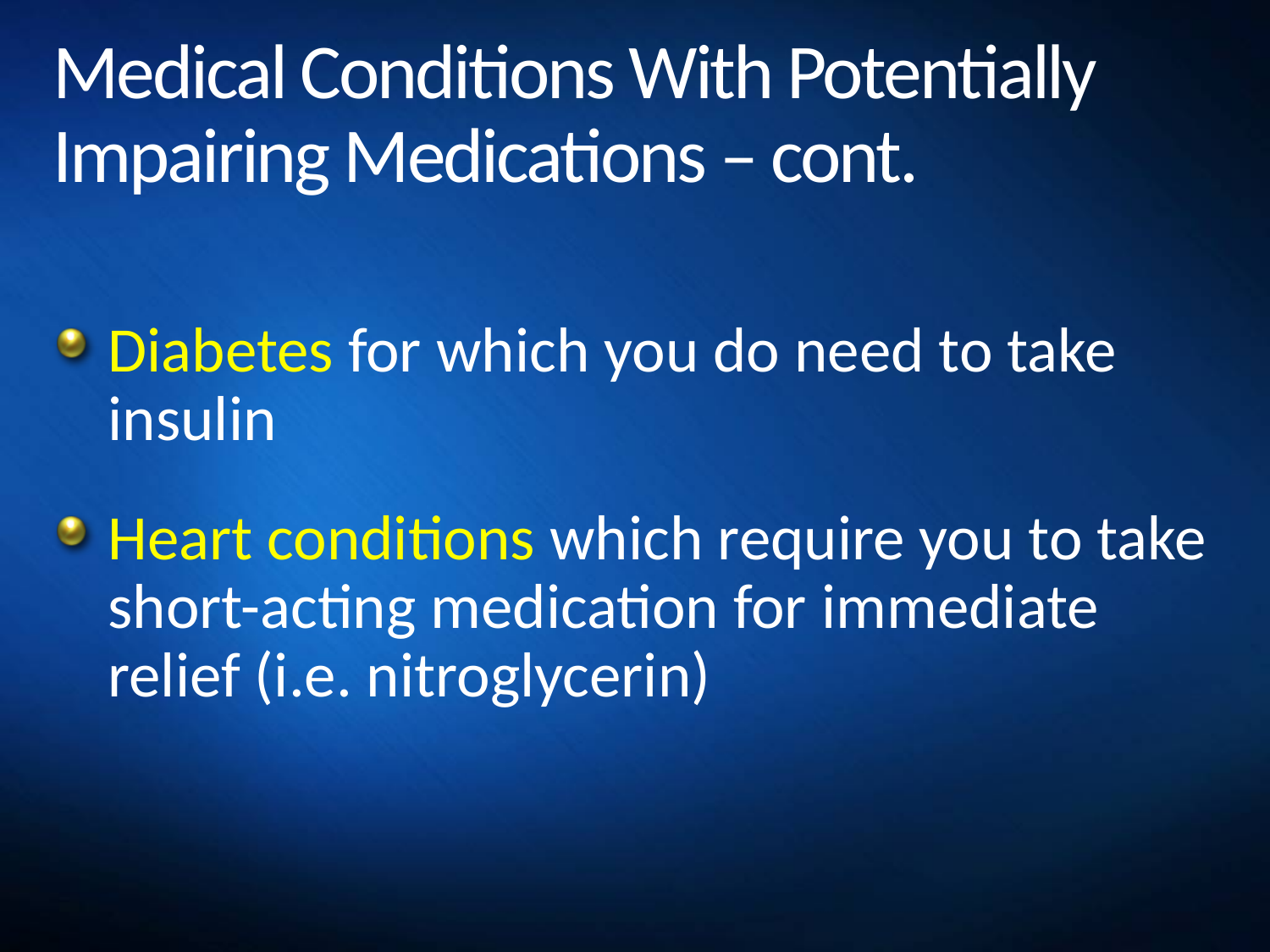

# Medical Conditions With Potentially Impairing Medications – cont.
Diabetes for which you do need to take insulin

Heart conditions which require you to take short-acting medication for immediate relief (i.e. nitroglycerin)